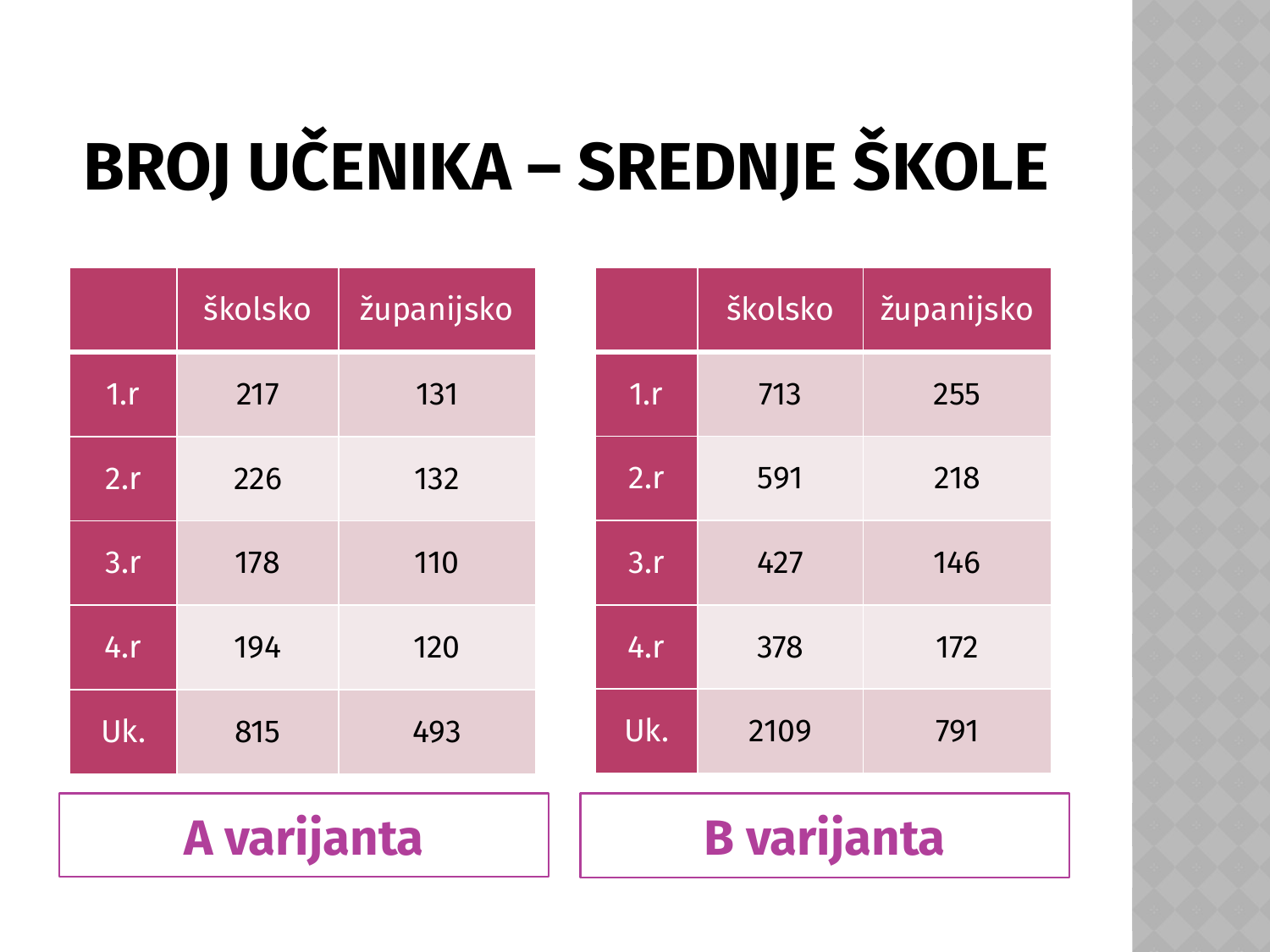

# Broj učenika – srednje škole
|  | školsko | županijsko |
| --- | --- | --- |
| 1.r | 217 | 131 |
| 2.r | 226 | 132 |
| 3.r | 178 | 110 |
| 4.r | 194 | 120 |
| Uk. | 815 | 493 |
|  | školsko | županijsko |
| --- | --- | --- |
| 1.r | 713 | 255 |
| 2.r | 591 | 218 |
| 3.r | 427 | 146 |
| 4.r | 378 | 172 |
| Uk. | 2109 | 791 |
A varijanta
B varijanta